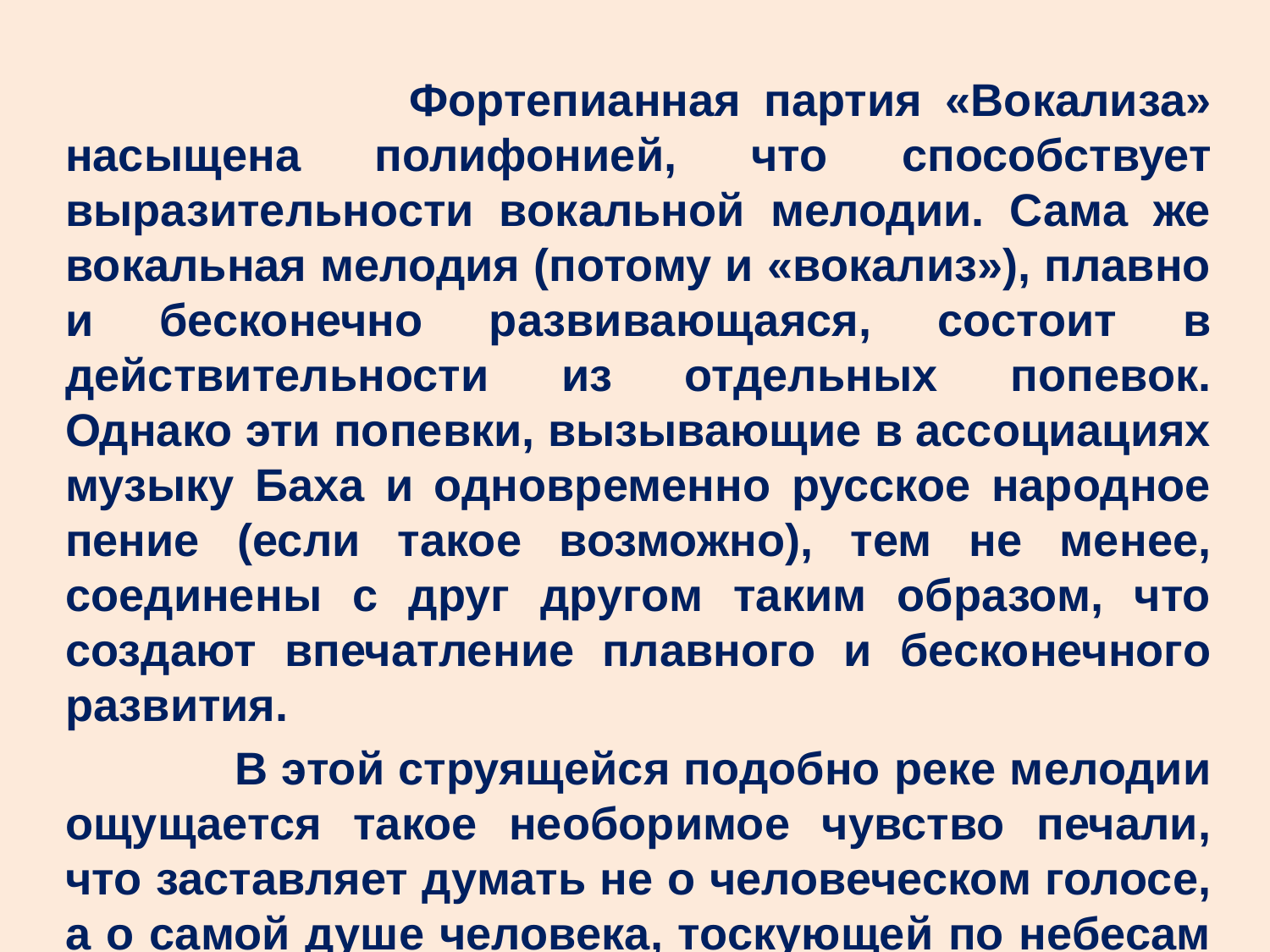

Фортепианная партия «Вокализа» насыщена полифонией, что способствует выразительности вокальной мелодии. Сама же вокальная мелодия (потому и «вокализ»), плавно и бесконечно развивающаяся, состоит в действительности из отдельных попевок. Однако эти попевки, вызывающие в ассоциациях музыку Баха и одновременно русское народное пение (если такое возможно), тем не менее, соединены с друг другом таким образом, что создают впечатление плавного и бесконечного развития.
                В этой струящейся подобно реке мелодии ощущается такое необоримое чувство печали, что заставляет думать не о человеческом голосе, а о самой душе человека, тоскующей по небесам «в этой земной глуши». Глубина и насыщенность чувством рахманиновского вокализа абсолютно неисчерпаемы и рассудком непостижимы. Воспринимать вокализ можно только сердцем.